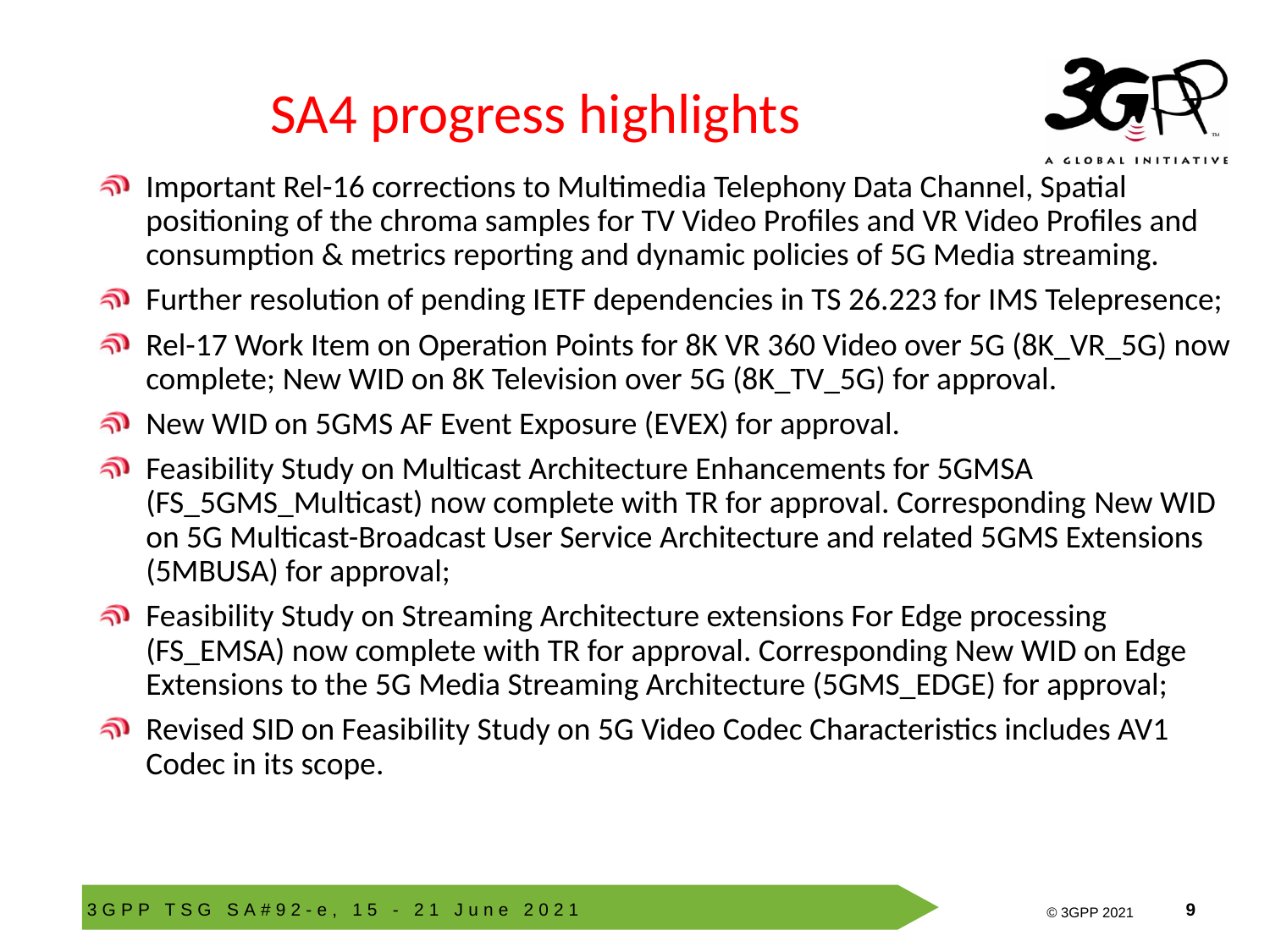

# SA4 progress highlights
Important Rel-16 corrections to Multimedia Telephony Data Channel, Spatial positioning of the chroma samples for TV Video Profiles and VR Video Profiles and consumption & metrics reporting and dynamic policies of 5G Media streaming.
Further resolution of pending IETF dependencies in TS 26.223 for IMS Telepresence;
Rel-17 Work Item on Operation Points for 8K VR 360 Video over 5G (8K_VR_5G) now complete; New WID on 8K Television over 5G (8K_TV_5G) for approval.
New WID on 5GMS AF Event Exposure (EVEX) for approval.
Feasibility Study on Multicast Architecture Enhancements for 5GMSA (FS_5GMS_Multicast) now complete with TR for approval. Corresponding New WID on 5G Multicast-Broadcast User Service Architecture and related 5GMS Extensions (5MBUSA) for approval;
Feasibility Study on Streaming Architecture extensions For Edge processing (FS_EMSA) now complete with TR for approval. Corresponding New WID on Edge Extensions to the 5G Media Streaming Architecture (5GMS_EDGE) for approval;
Revised SID on Feasibility Study on 5G Video Codec Characteristics includes AV1 Codec in its scope.